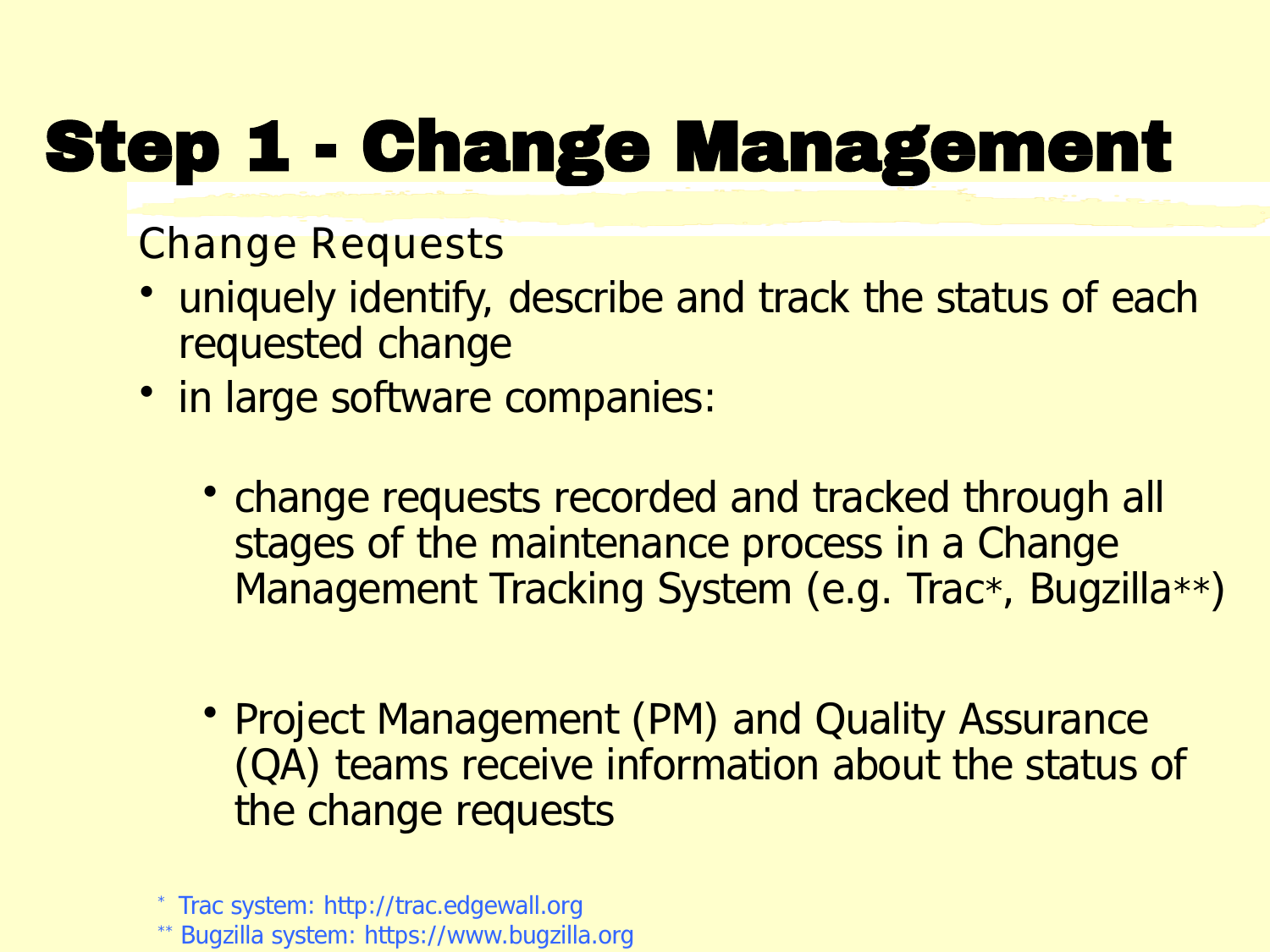

# Step 1 - Change Management
Change Requests
uniquely identify, describe and track the status of each requested change
in large software companies:
change requests recorded and tracked through all stages of the maintenance process in a Change Management Tracking System (e.g. Trac*, Bugzilla**)

Project Management (PM) and Quality Assurance (QA) teams receive information about the status of the change requests

*   Trac system: http://trac.edgewall.org
** Bugzilla system: https://www.bugzilla.org